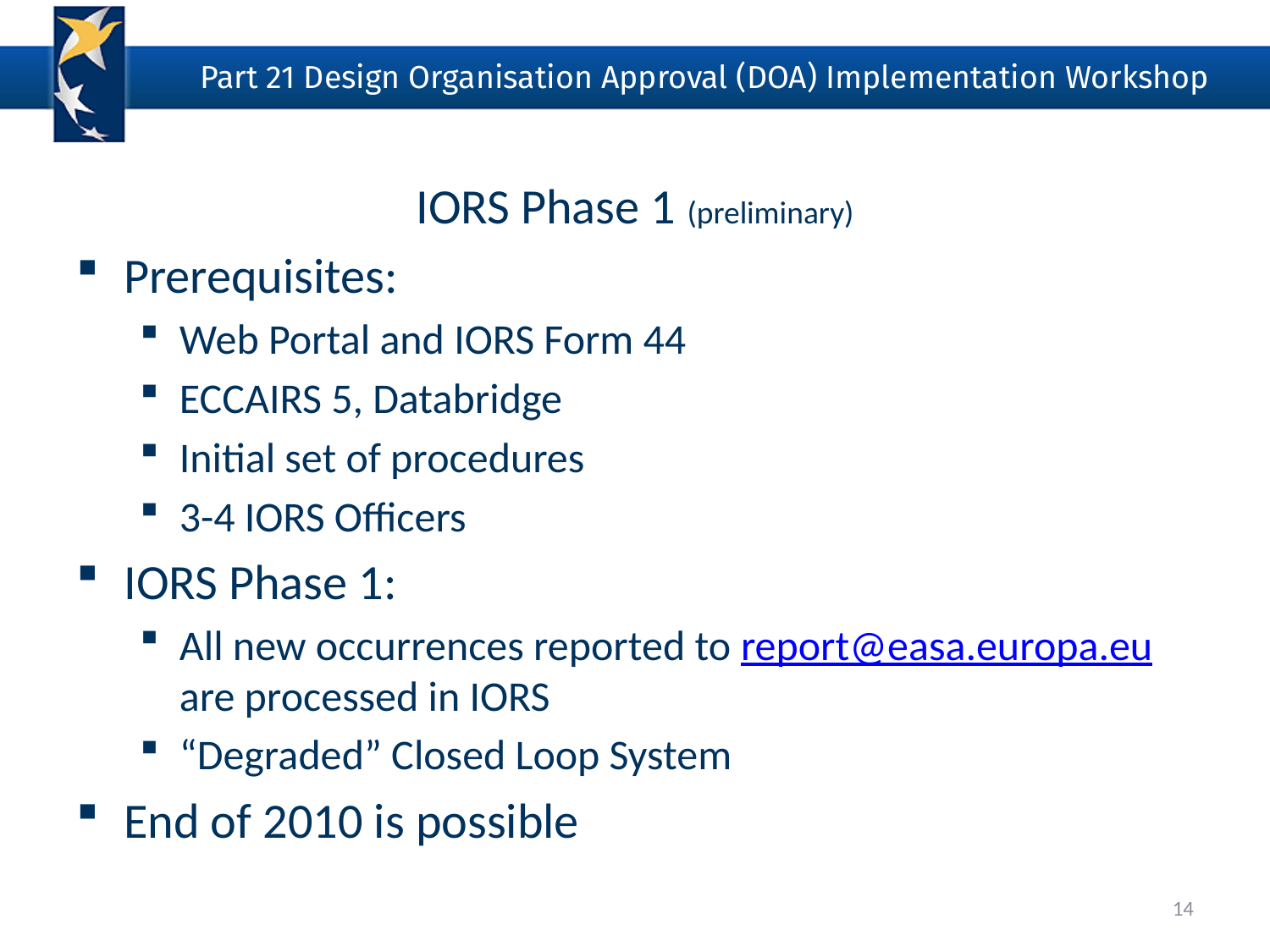

IORS Phase 1 (preliminary)
Prerequisites:
Web Portal and IORS Form 44
ECCAIRS 5, Databridge
Initial set of procedures
3-4 IORS Officers
IORS Phase 1:
All new occurrences reported to report@easa.europa.eu are processed in IORS
“Degraded” Closed Loop System
End of 2010 is possible

14